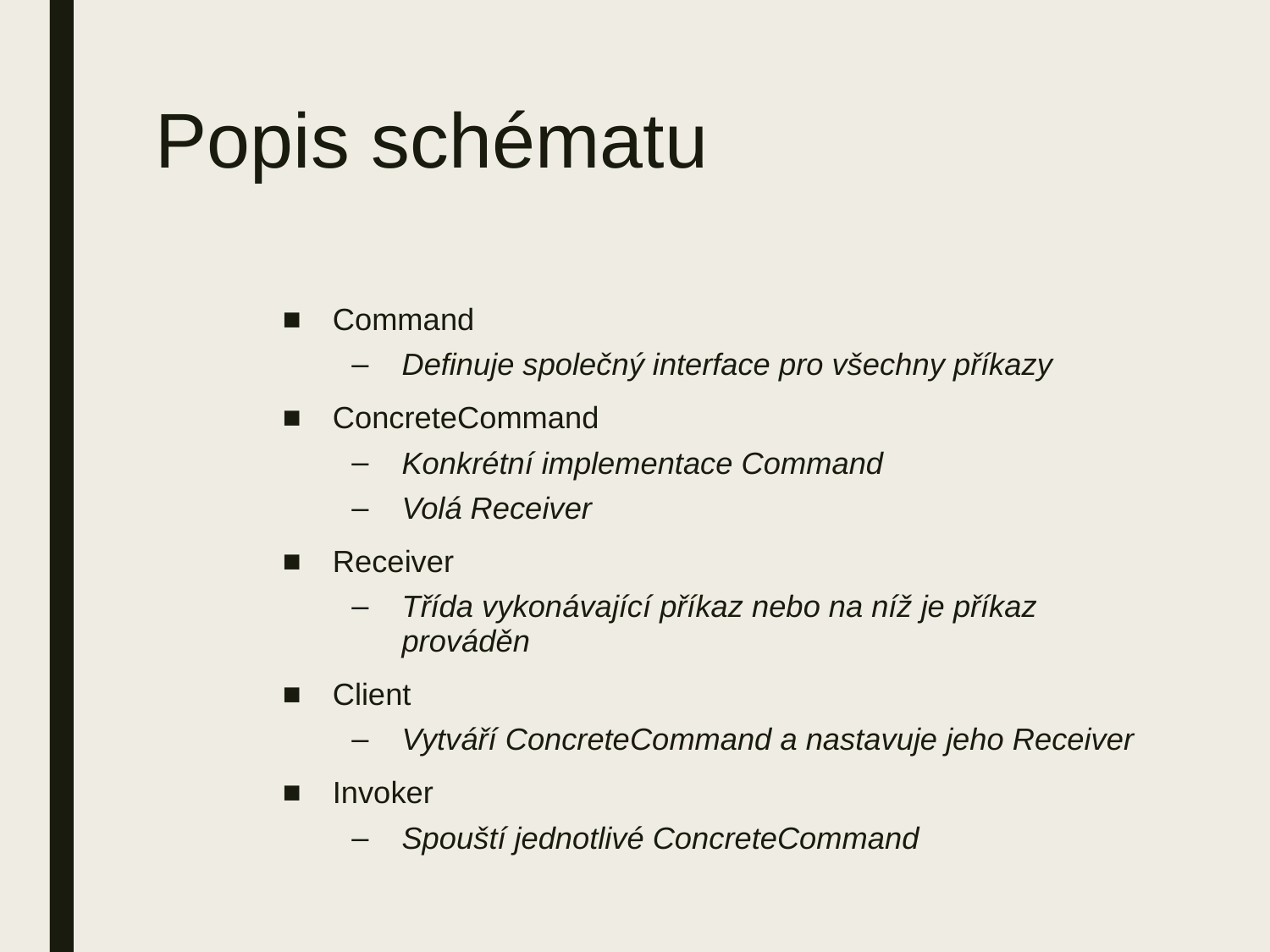

# Popis schématu
Command
Definuje společný interface pro všechny příkazy
ConcreteCommand
Konkrétní implementace Command
Volá Receiver
Receiver
Třída vykonávající příkaz nebo na níž je příkaz prováděn
Client
Vytváří ConcreteCommand a nastavuje jeho Receiver
Invoker
Spouští jednotlivé ConcreteCommand